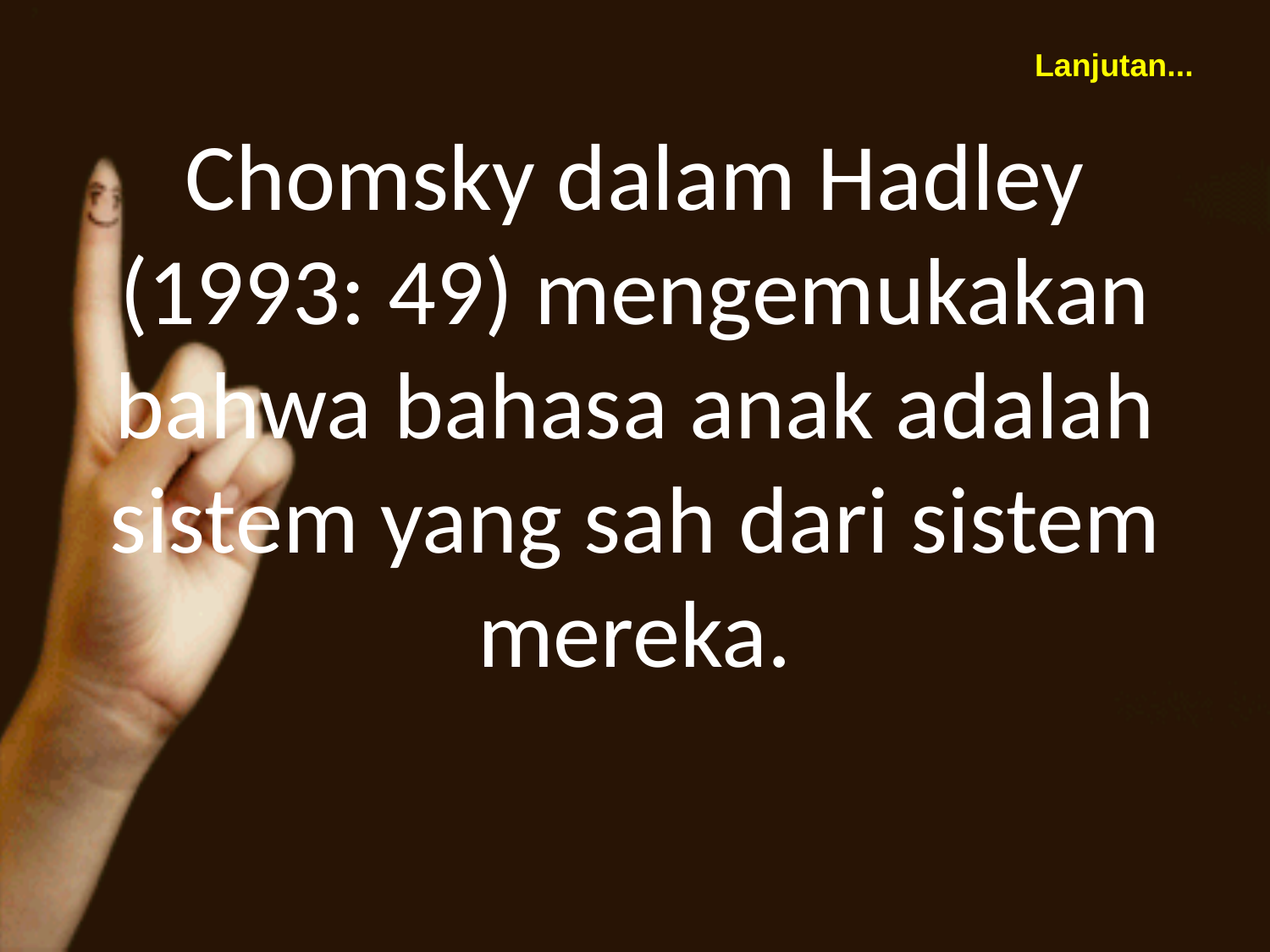

# Lanjutan...
Chomsky dalam Hadley (1993: 49) mengemukakan bahwa bahasa anak adalah sistem yang sah dari sistem mereka.